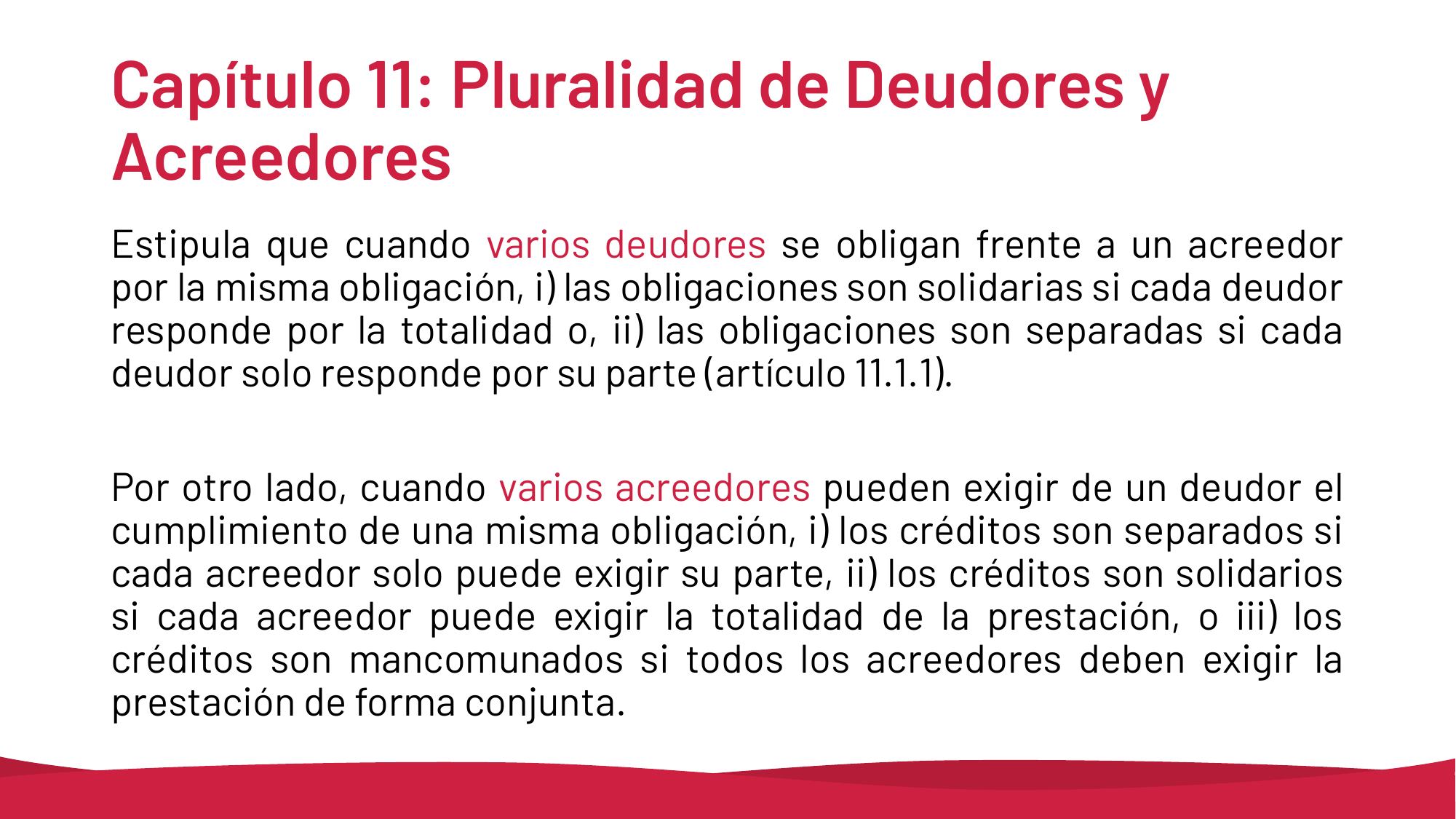

# Capítulo 11: Pluralidad de Deudores y Acreedores
Estipula que cuando varios deudores se obligan frente a un acreedor por la misma obligación, i) las obligaciones son solidarias si cada deudor responde por la totalidad o, ii) las obligaciones son separadas si cada deudor solo responde por su parte (artículo 11.1.1).

Por otro lado, cuando varios acreedores pueden exigir de un deudor el cumplimiento de una misma obligación, i) los créditos son separados si cada acreedor solo puede exigir su parte, ii) los créditos son solidarios si cada acreedor puede exigir la totalidad de la prestación, o iii) los créditos son mancomunados si todos los acreedores deben exigir la prestación de forma conjunta.